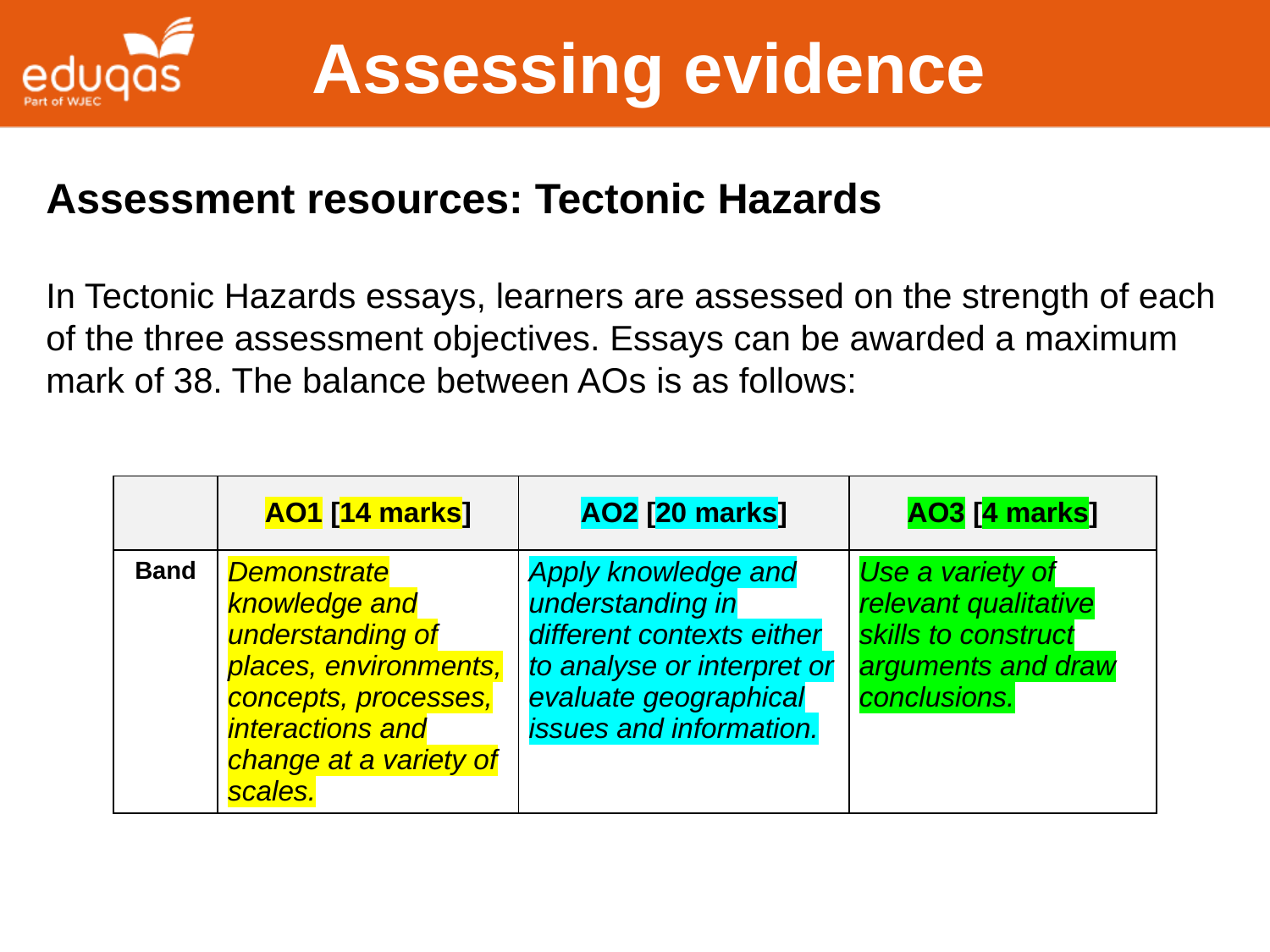

Assessing evidence
Assessment resources: Tectonic Hazards

In Tectonic Hazards essays, learners are assessed on the strength of each of the three assessment objectives. Essays can be awarded a maximum mark of 38. The balance between AOs is as follows:

|  | AO1 [14 marks] | AO2 [20 marks] | AO3 [4 marks] |
| --- | --- | --- | --- |
| Band | Demonstrate knowledge and understanding of places, environments, concepts, processes, interactions and change at a variety of scales. | Apply knowledge and understanding in different contexts either to analyse or interpret or evaluate geographical issues and information. | Use a variety of relevant qualitative skills to construct arguments and draw conclusions. |